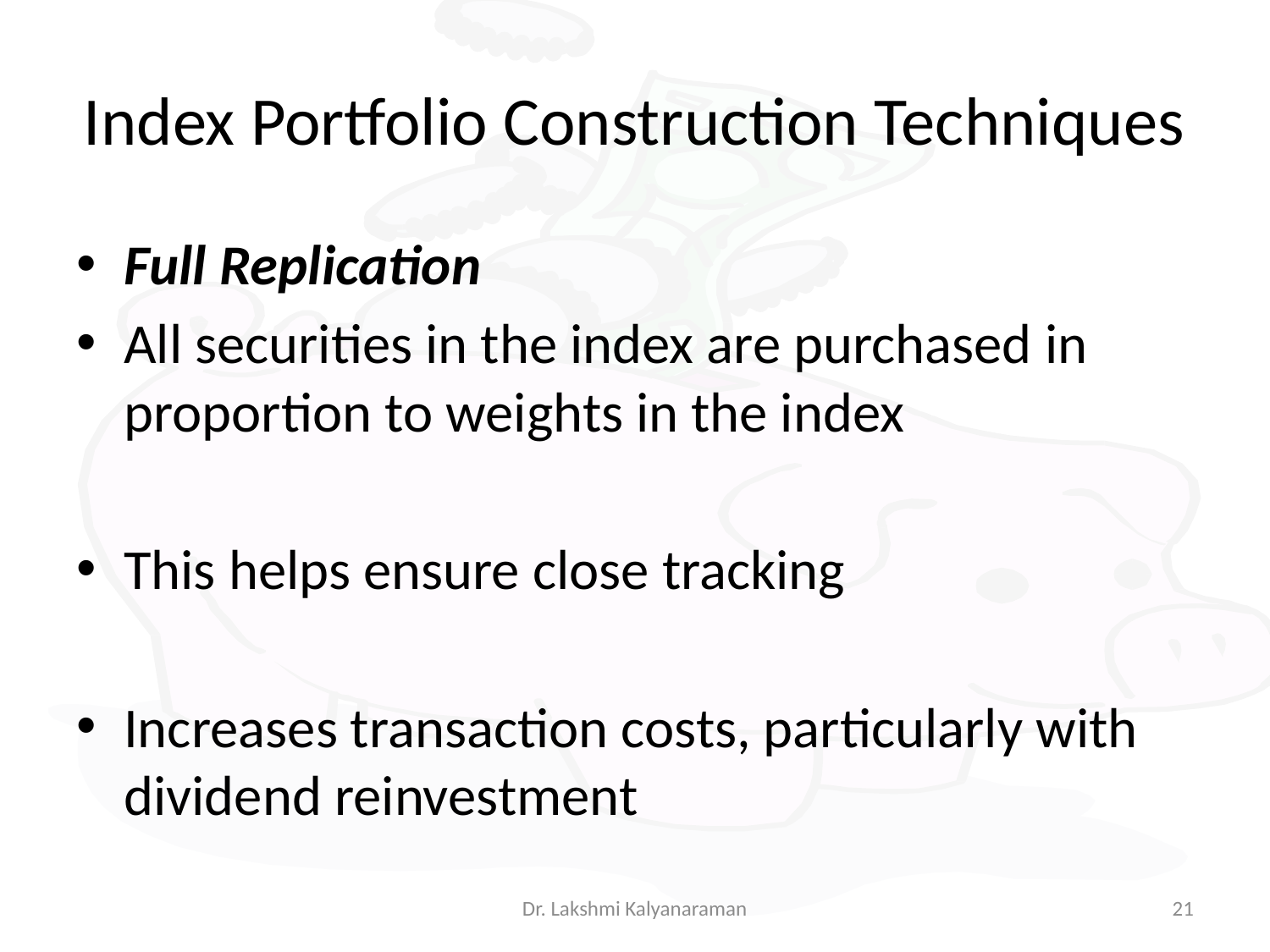

# Index Portfolio Construction Techniques
Full Replication
All securities in the index are purchased in proportion to weights in the index

This helps ensure close tracking

Increases transaction costs, particularly with dividend reinvestment

Dr. Lakshmi Kalyanaraman
21